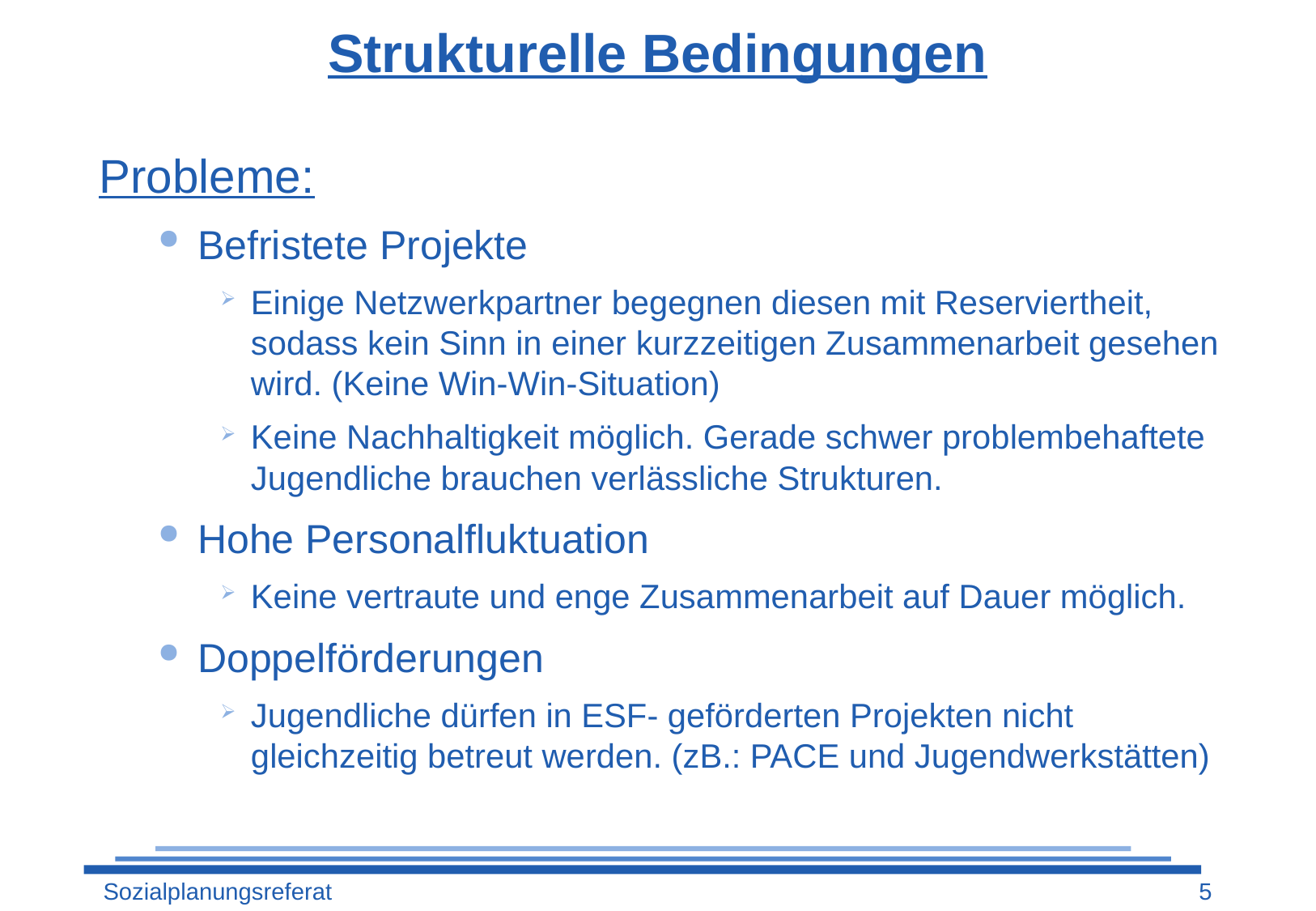

# Strukturelle Bedingungen
Probleme:
Befristete Projekte
Einige Netzwerkpartner begegnen diesen mit Reserviertheit, sodass kein Sinn in einer kurzzeitigen Zusammenarbeit gesehen wird. (Keine Win-Win-Situation)
Keine Nachhaltigkeit möglich. Gerade schwer problembehaftete Jugendliche brauchen verlässliche Strukturen.
Hohe Personalfluktuation
Keine vertraute und enge Zusammenarbeit auf Dauer möglich.
Doppelförderungen
Jugendliche dürfen in ESF- geförderten Projekten nicht gleichzeitig betreut werden. (zB.: PACE und Jugendwerkstätten)
Sozialplanungsreferat
5